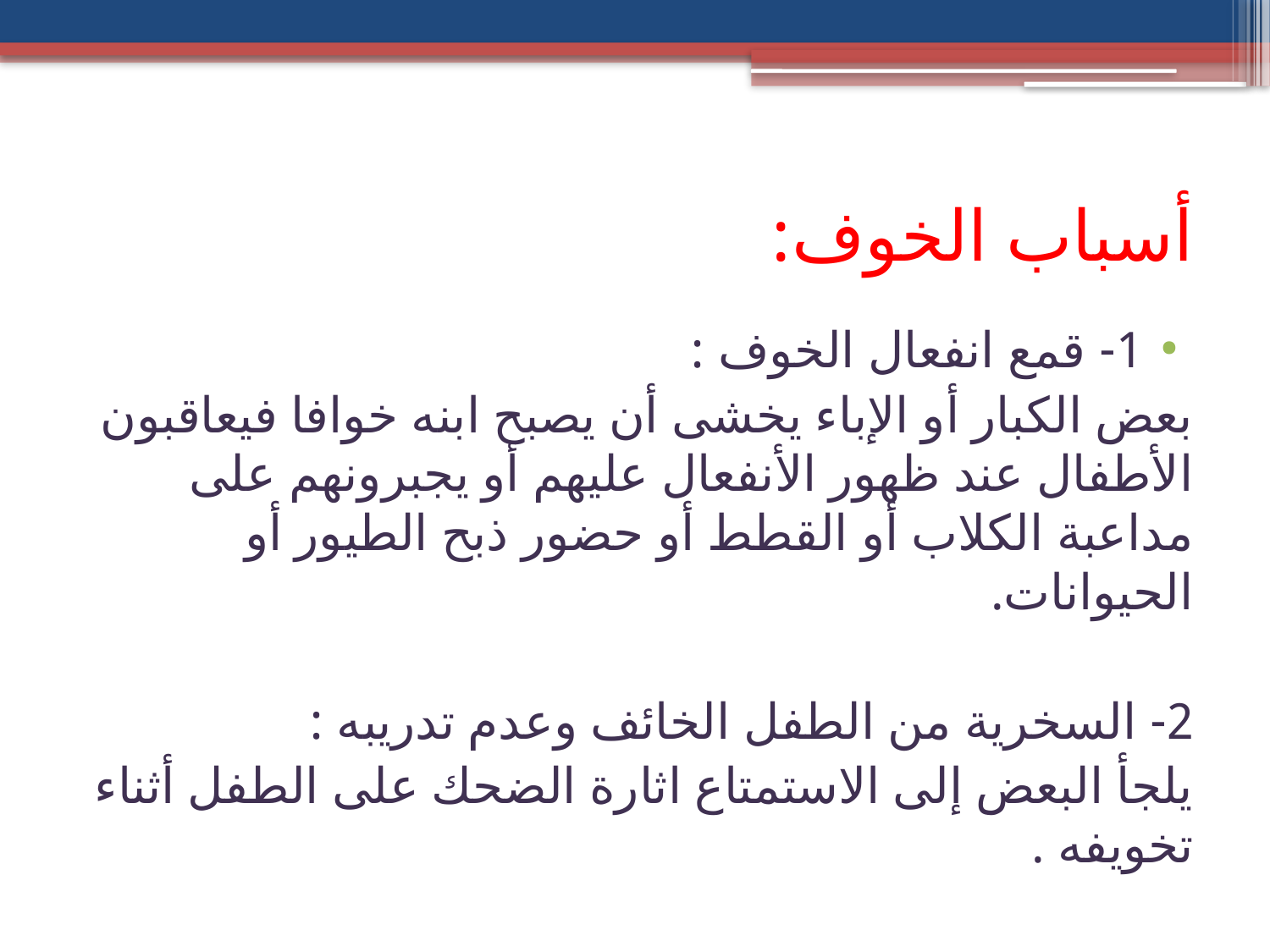

# أسباب الخوف:
1- قمع انفعال الخوف :
بعض الكبار أو الإباء يخشى أن يصبح ابنه خوافا فيعاقبون الأطفال عند ظهور الأنفعال عليهم أو يجبرونهم على مداعبة الكلاب أو القطط أو حضور ذبح الطيور أو الحيوانات.

2- السخرية من الطفل الخائف وعدم تدريبه :
يلجأ البعض إلى الاستمتاع اثارة الضحك على الطفل أثناء تخويفه .